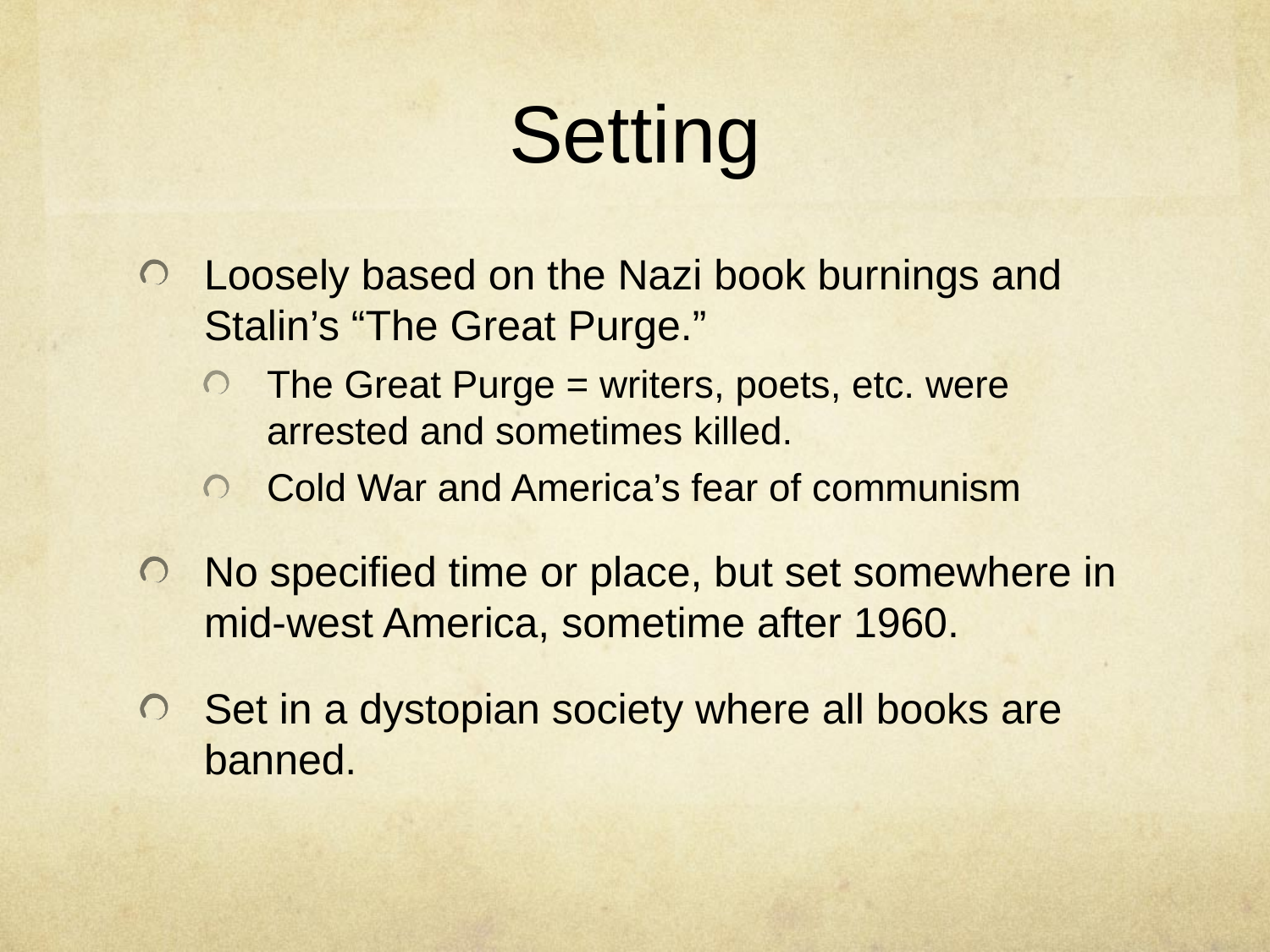

# Setting
Loosely based on the Nazi book burnings and Stalin’s “The Great Purge.”
The Great Purge = writers, poets, etc. were arrested and sometimes killed.
Cold War and America’s fear of communism
No specified time or place, but set somewhere in mid-west America, sometime after 1960.
Set in a dystopian society where all books are banned.